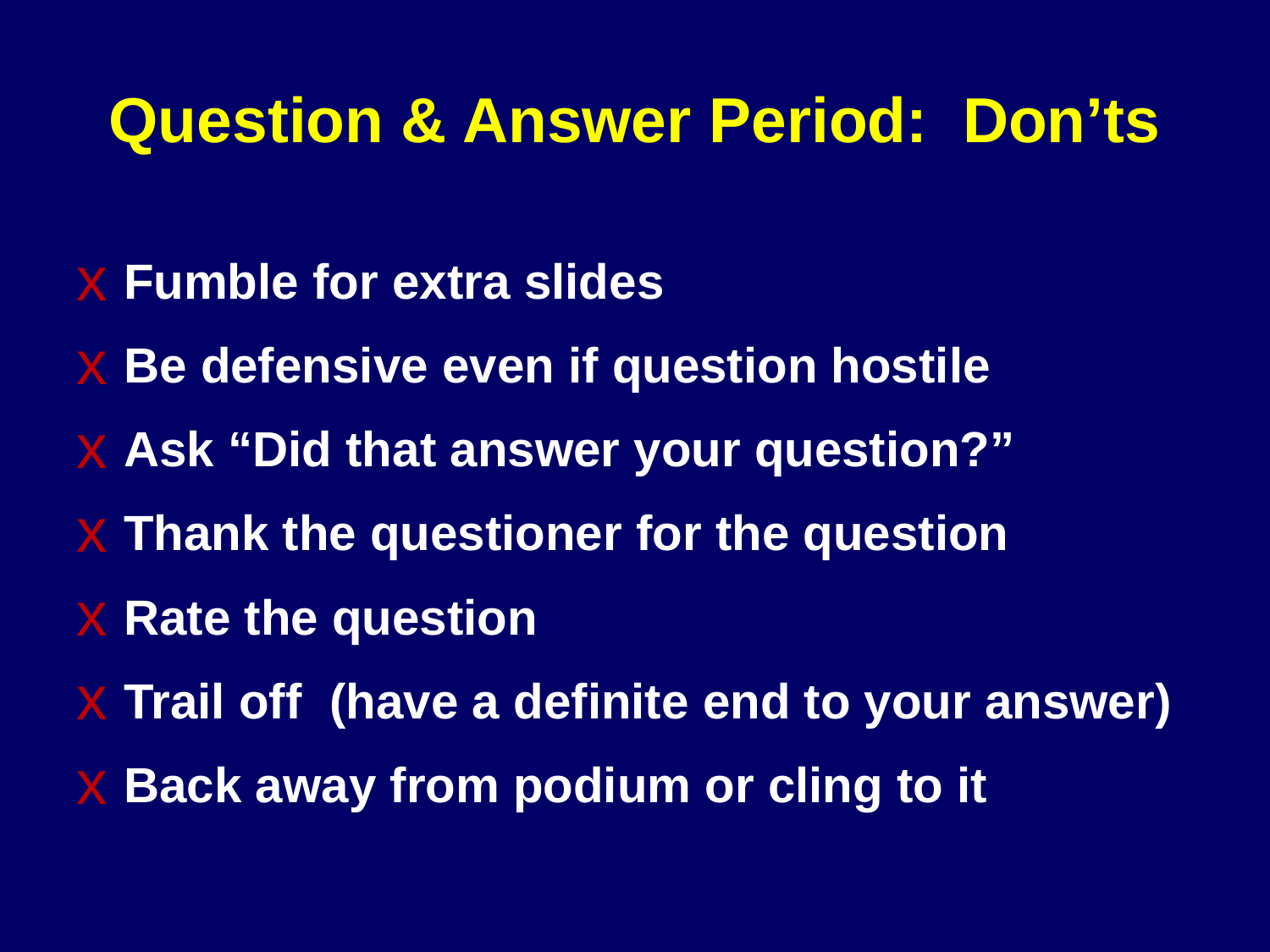

# Question & Answer Period:  Don’ts
Fumble for extra slides
Be defensive even if question hostile
Ask “Did that answer your question?”
Thank the questioner for the question
Rate the question
Trail off  (have a definite end to your answer)
Back away from podium or cling to it